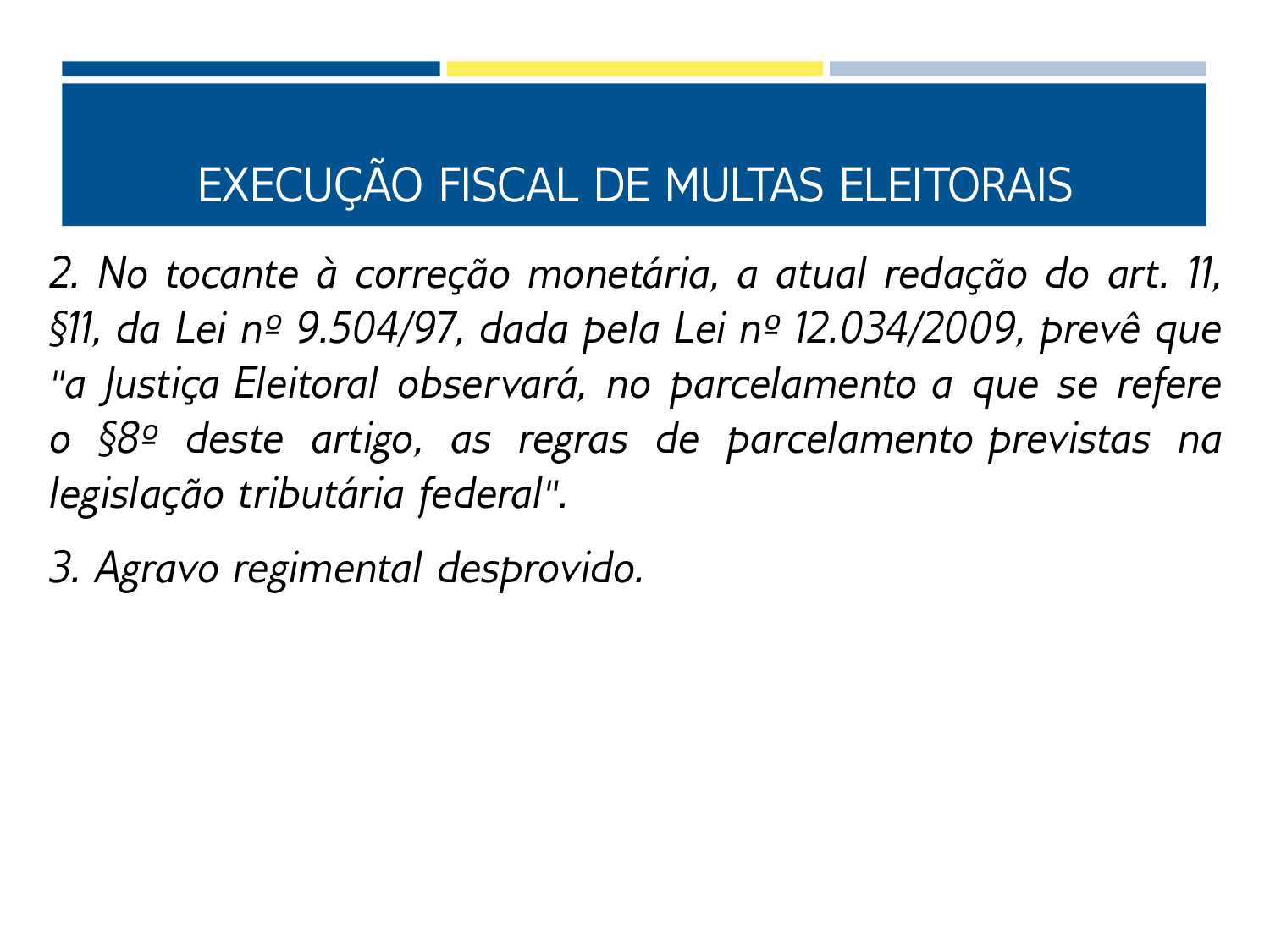

# EXECUÇÃO FISCAL DE MULTAS ELEITORAIS
2. No tocante à correção monetária, a atual redação do art. 11, §11, da Lei nº 9.504/97, dada pela Lei nº 12.034/2009, prevê que "a Justiça Eleitoral observará, no parcelamento a que se refere o §8º deste artigo, as regras de parcelamento previstas na legislação tributária federal".
3. Agravo regimental desprovido.